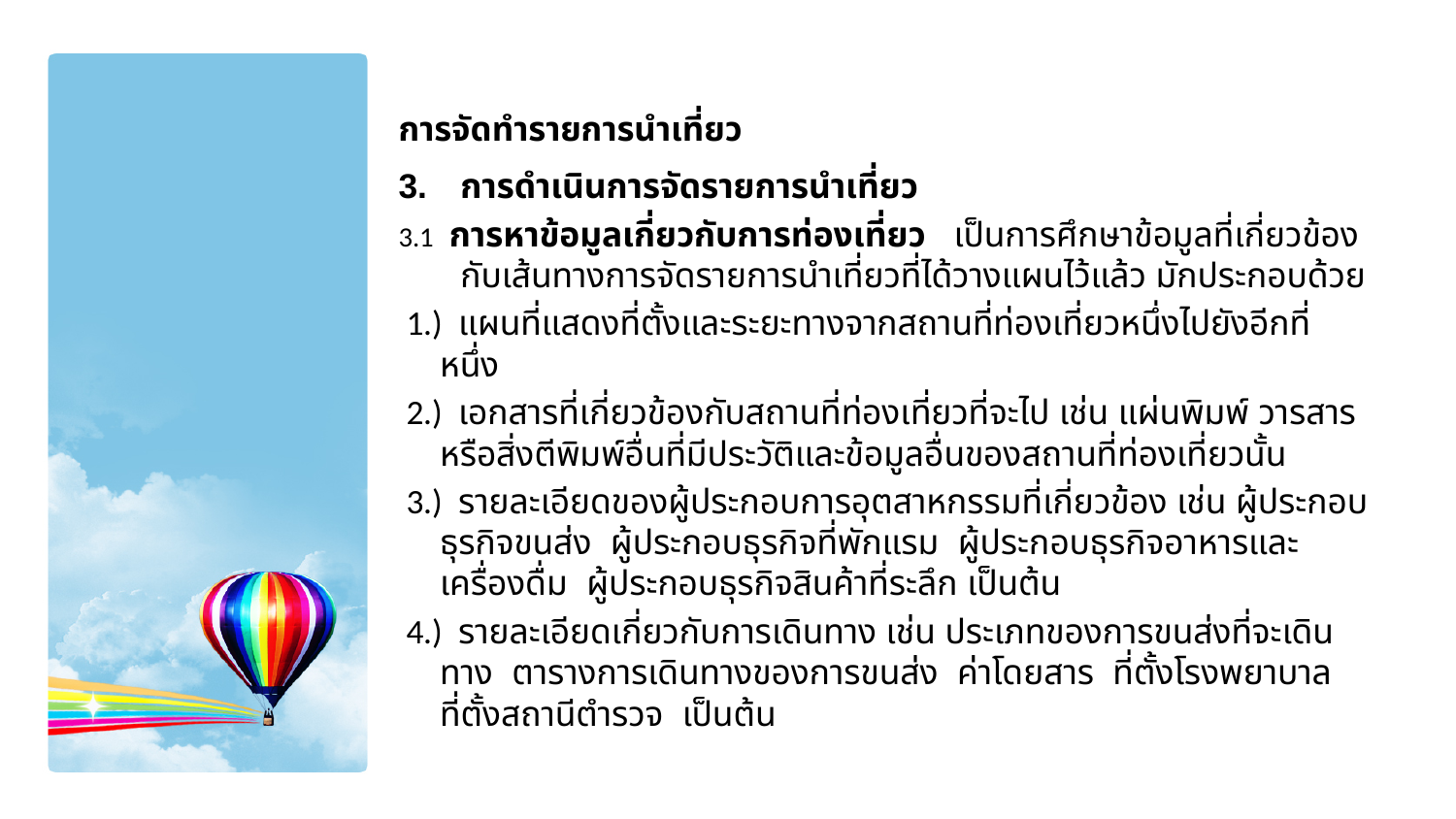

# การจัดทำรายการนำเที่ยว
การดำเนินการจัดรายการนำเที่ยว
3.1  การหาข้อมูลเกี่ยวกับการท่องเที่ยว   เป็นการศึกษาข้อมูลที่เกี่ยวข้องกับเส้นทางการจัดรายการนำเที่ยวที่ได้วางแผนไว้แล้ว มักประกอบด้วย
 1.)  แผนที่แสดงที่ตั้งและระยะทางจากสถานที่ท่องเที่ยวหนึ่งไปยังอีกที่หนึ่ง
 2.)  เอกสารที่เกี่ยวข้องกับสถานที่ท่องเที่ยวที่จะไป เช่น แผ่นพิมพ์ วารสาร  หรือสิ่งตีพิมพ์อื่นที่มีประวัติและข้อมูลอื่นของสถานที่ท่องเที่ยวนั้น
 3.)  รายละเอียดของผู้ประกอบการอุตสาหกรรมที่เกี่ยวข้อง เช่น ผู้ประกอบธุรกิจขนส่ง  ผู้ประกอบธุรกิจที่พักแรม  ผู้ประกอบธุรกิจอาหารและเครื่องดื่ม  ผู้ประกอบธุรกิจสินค้าที่ระลึก เป็นต้น
 4.)  รายละเอียดเกี่ยวกับการเดินทาง เช่น ประเภทของการขนส่งที่จะเดินทาง  ตารางการเดินทางของการขนส่ง  ค่าโดยสาร  ที่ตั้งโรงพยาบาล  ที่ตั้งสถานีตำรวจ  เป็นต้น